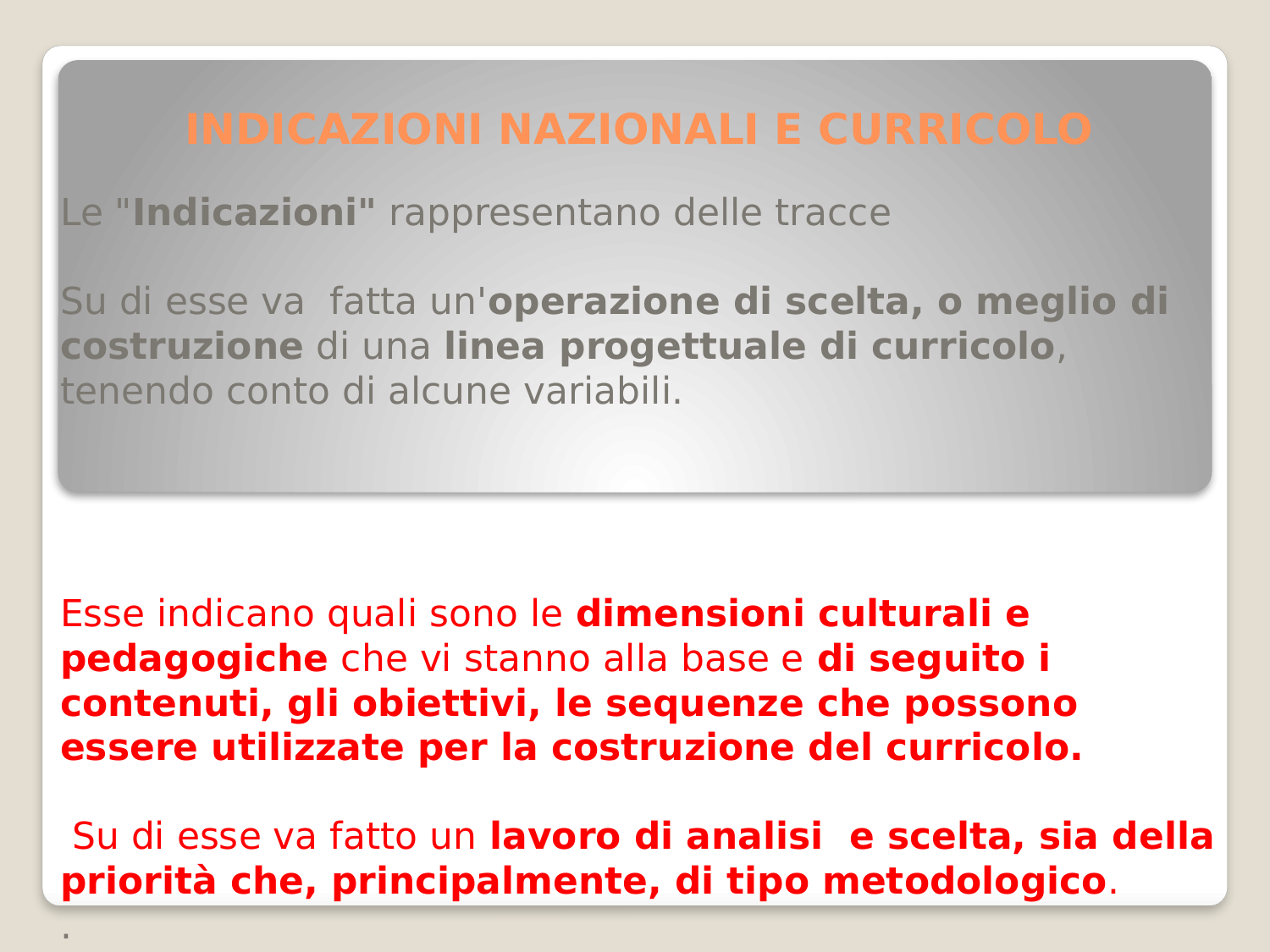

# INDICAZIONI NAZIONALI E CURRICOLO
Le "Indicazioni" rappresentano delle tracce

Su di esse va  fatta un'operazione di scelta, o meglio di costruzione di una linea progettuale di curricolo, tenendo conto di alcune variabili.

Esse indicano quali sono le dimensioni culturali e pedagogiche che vi stanno alla base e di seguito i contenuti, gli obiettivi, le sequenze che possono essere utilizzate per la costruzione del curricolo.

 Su di esse va fatto un lavoro di analisi  e scelta, sia della priorità che, principalmente, di tipo metodologico.
.